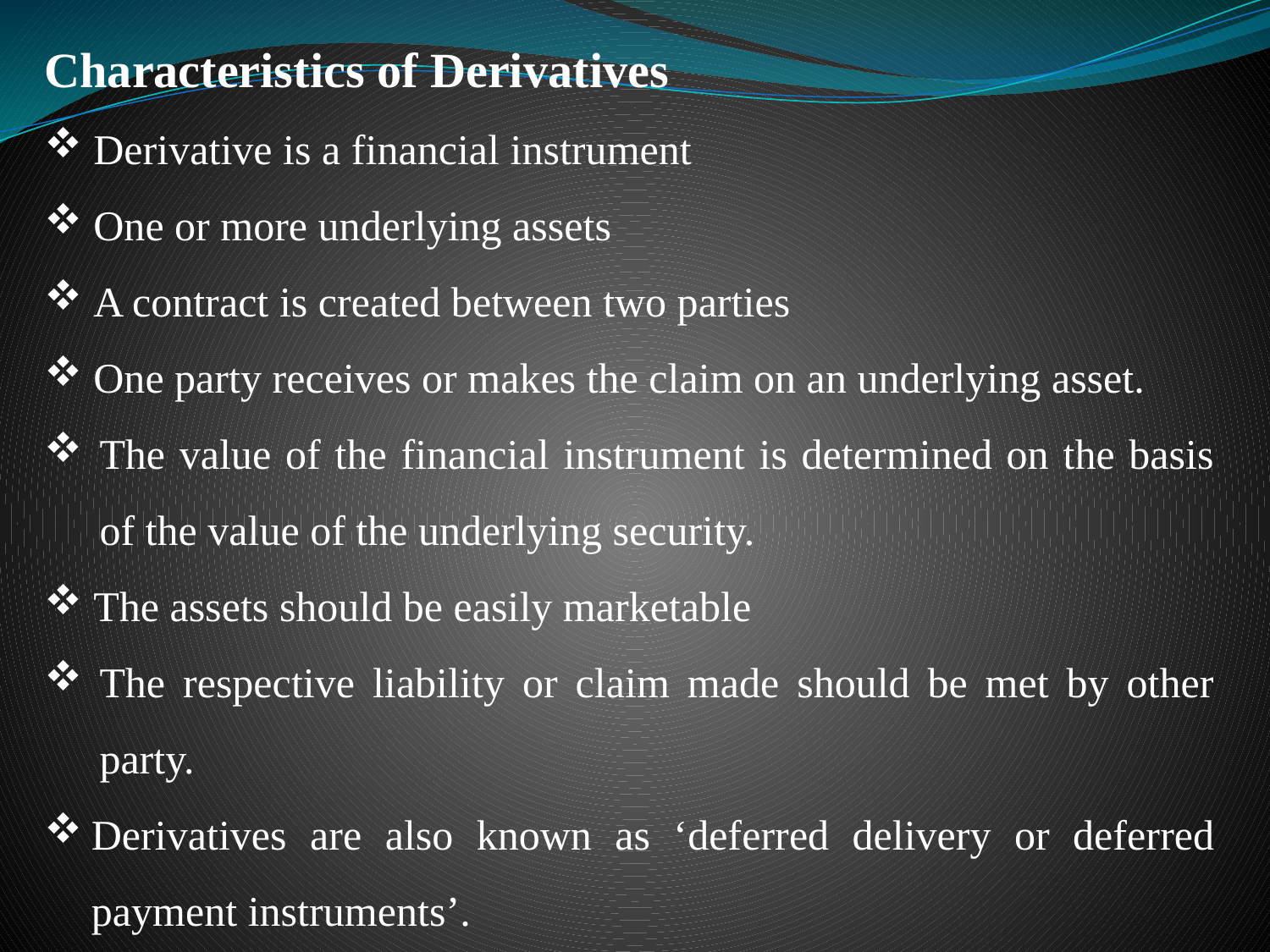

Characteristics of Derivatives
 Derivative is a financial instrument
 One or more underlying assets
 A contract is created between two parties
 One party receives or makes the claim on an underlying asset.
The value of the financial instrument is determined on the basis of the value of the underlying security.
 The assets should be easily marketable
The respective liability or claim made should be met by other party.
Derivatives are also known as ‘deferred delivery or deferred payment instruments’.